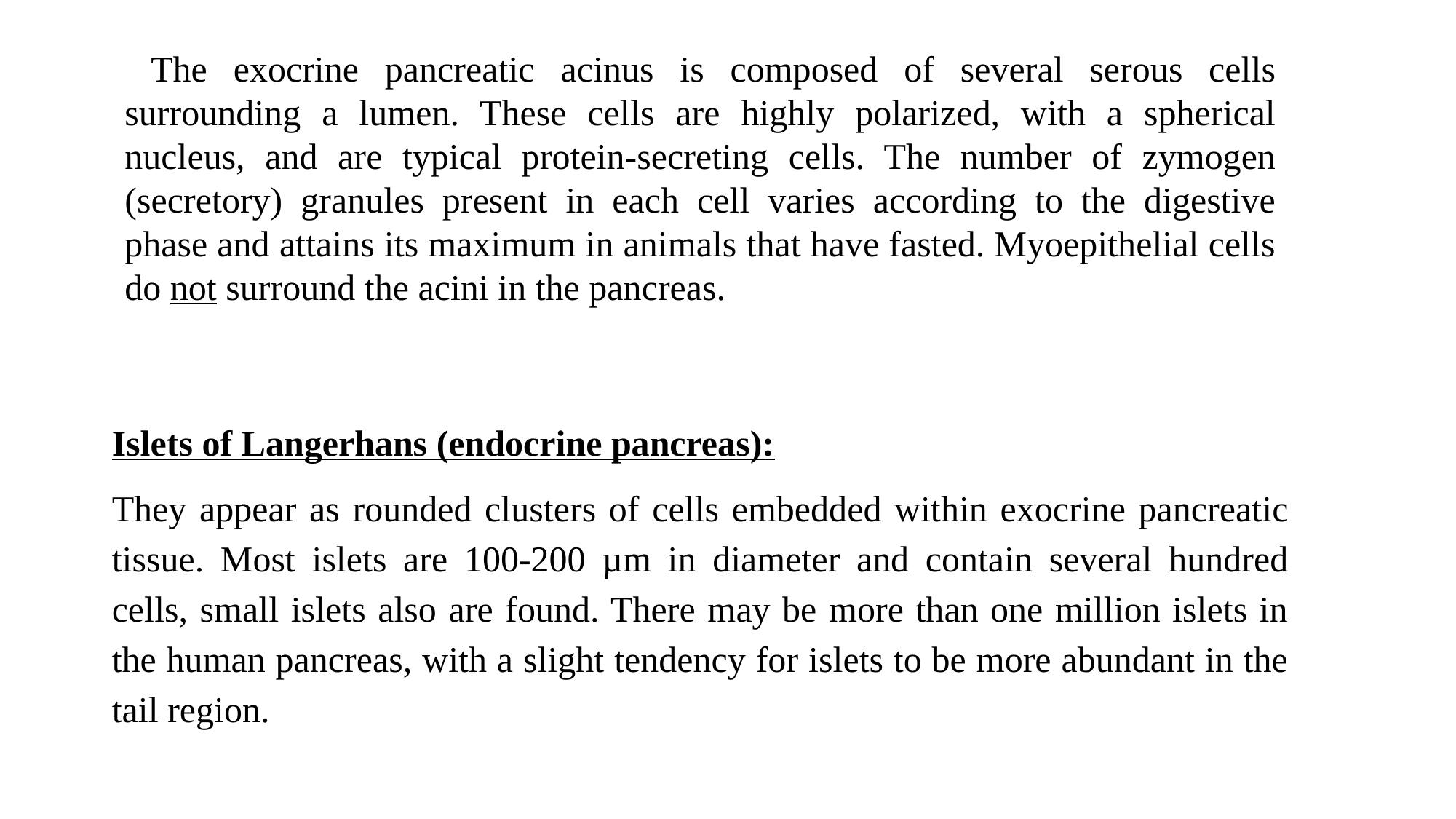

The exocrine pancreatic acinus is composed of several serous cells surrounding a lumen. These cells are highly polarized, with a spherical nucleus, and are typical protein-secreting cells. The number of zymogen (secretory) granules present in each cell varies according to the digestive phase and attains its maximum in animals that have fasted. Myoepithelial cells do not surround the acini in the pancreas.
Islets of Langerhans (endocrine pancreas):
They appear as rounded clusters of cells embedded within exocrine pancreatic tissue. Most islets are 100-200 µm in diameter and contain several hundred cells, small islets also are found. There may be more than one million islets in the human pancreas, with a slight tendency for islets to be more abundant in the tail region.